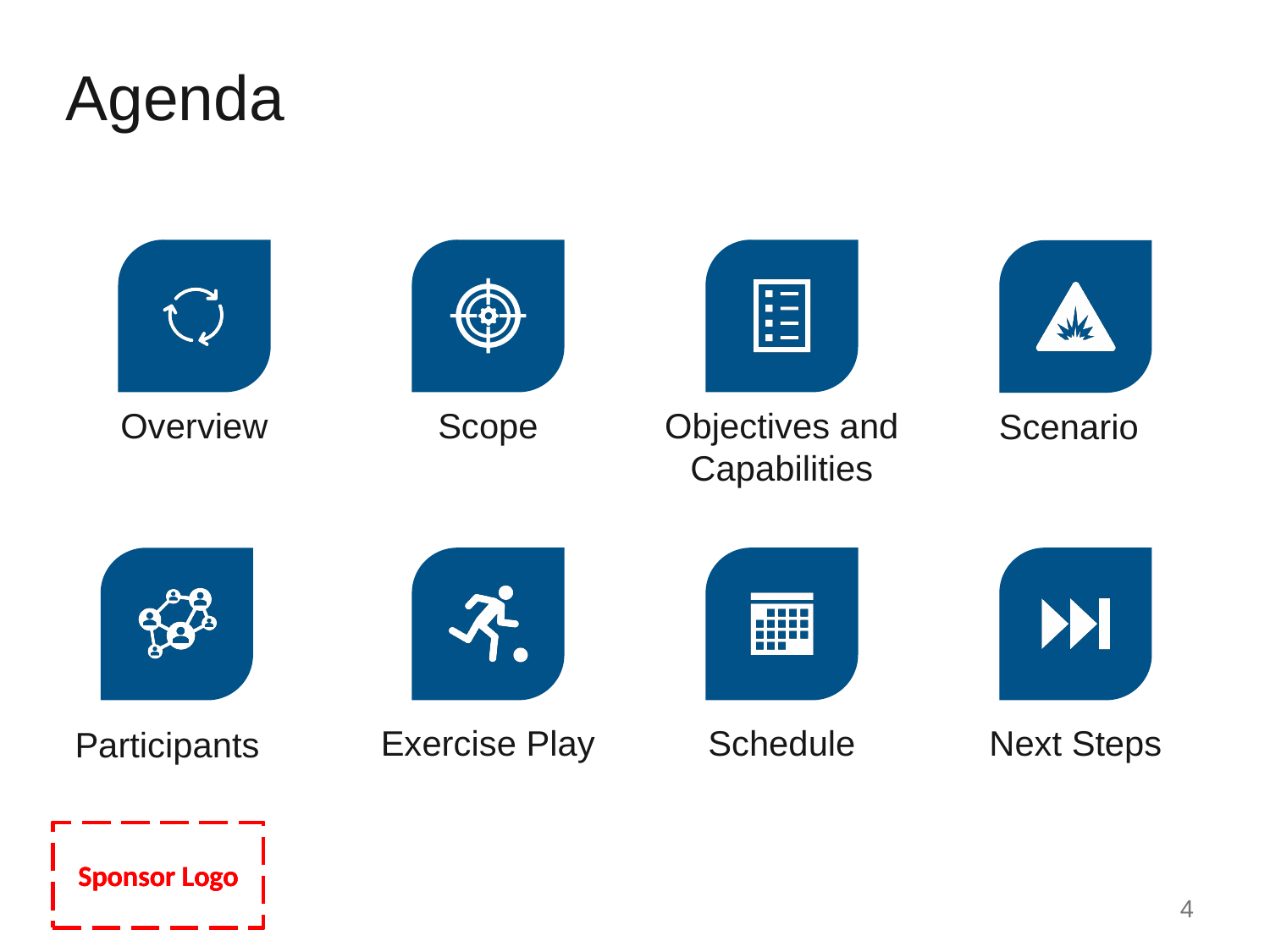

# Agenda
Overview
Scope
Objectives and Capabilities
Scenario
Participants
Exercise Play
Schedule
Next Steps

Sponsor Logo
4